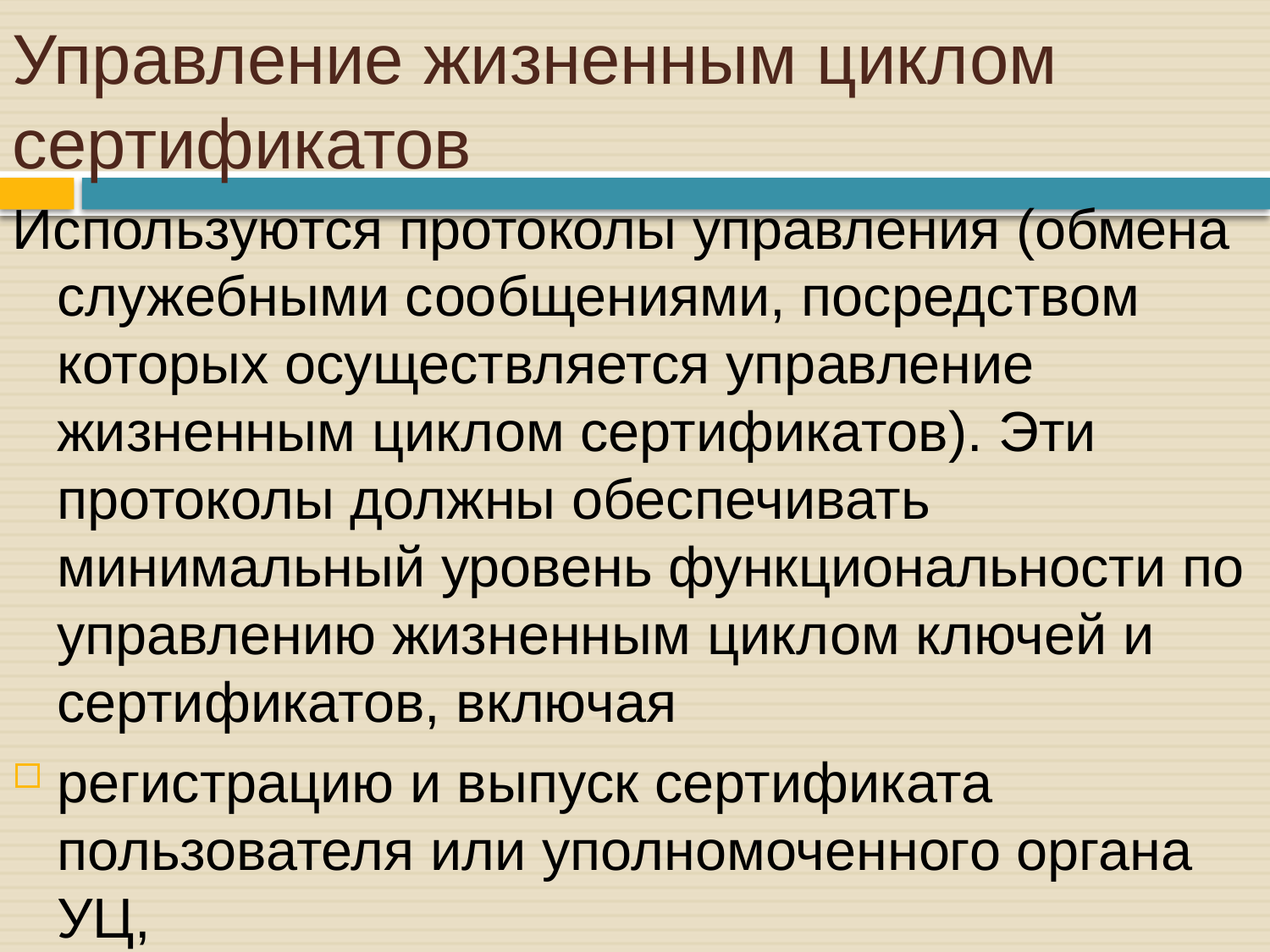

# Управление жизненным циклом сертификатов
Используются протоколы управления (обмена служебными сообщениями, посредством которых осуществляется управление жизненным циклом сертификатов). Эти протоколы должны обеспечивать минимальный уровень функциональности по управлению жизненным циклом ключей и сертификатов, включая
регистрацию и выпуск сертификата пользователя или уполномоченного органа УЦ,
получение и обработку запросов на обновление ключей и сертификатов и изменение их статуса.